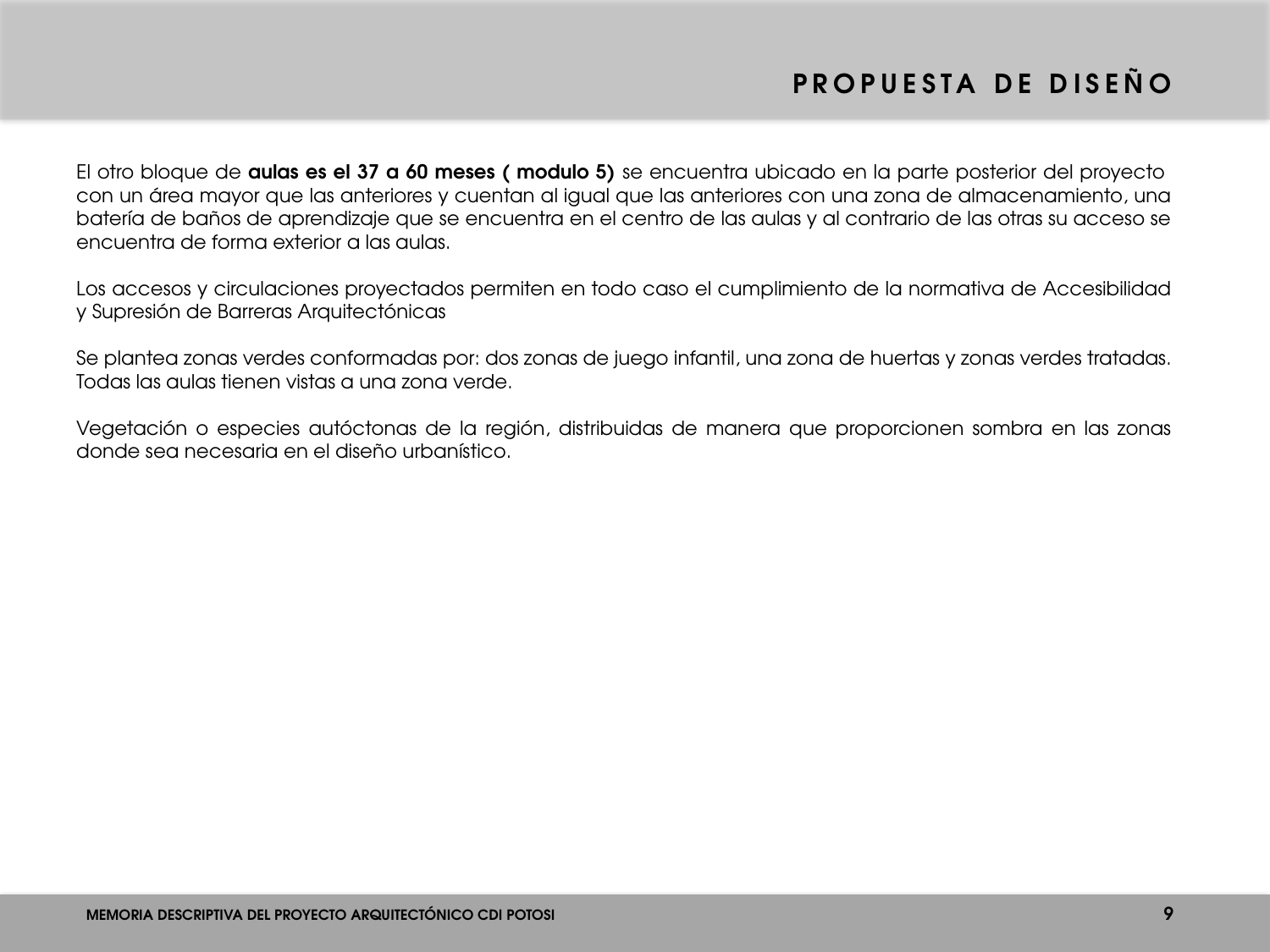

# PROPUESTA DE DISEÑO
El otro bloque de aulas es el 37 a 60 meses ( modulo 5) se encuentra ubicado en la parte posterior del proyecto  con un área mayor que las anteriores y cuentan al igual que las anteriores con una zona de almacenamiento, una batería de baños de aprendizaje que se encuentra en el centro de las aulas y al contrario de las otras su acceso se encuentra de forma exterior a las aulas.

Los accesos y circulaciones proyectados permiten en todo caso el cumplimiento de la normativa de Accesibilidad y Supresión de Barreras Arquitectónicas

Se plantea zonas verdes conformadas por: dos zonas de juego infantil, una zona de huertas y zonas verdes tratadas. Todas las aulas tienen vistas a una zona verde.

Vegetación o especies autóctonas de la región, distribuidas de manera que proporcionen sombra en las zonas donde sea necesaria en el diseño urbanístico.

9

MEMORIA DESCRIPTIVA DEL PROYECTO ARQUITECTÓNICO CDI POTOSI